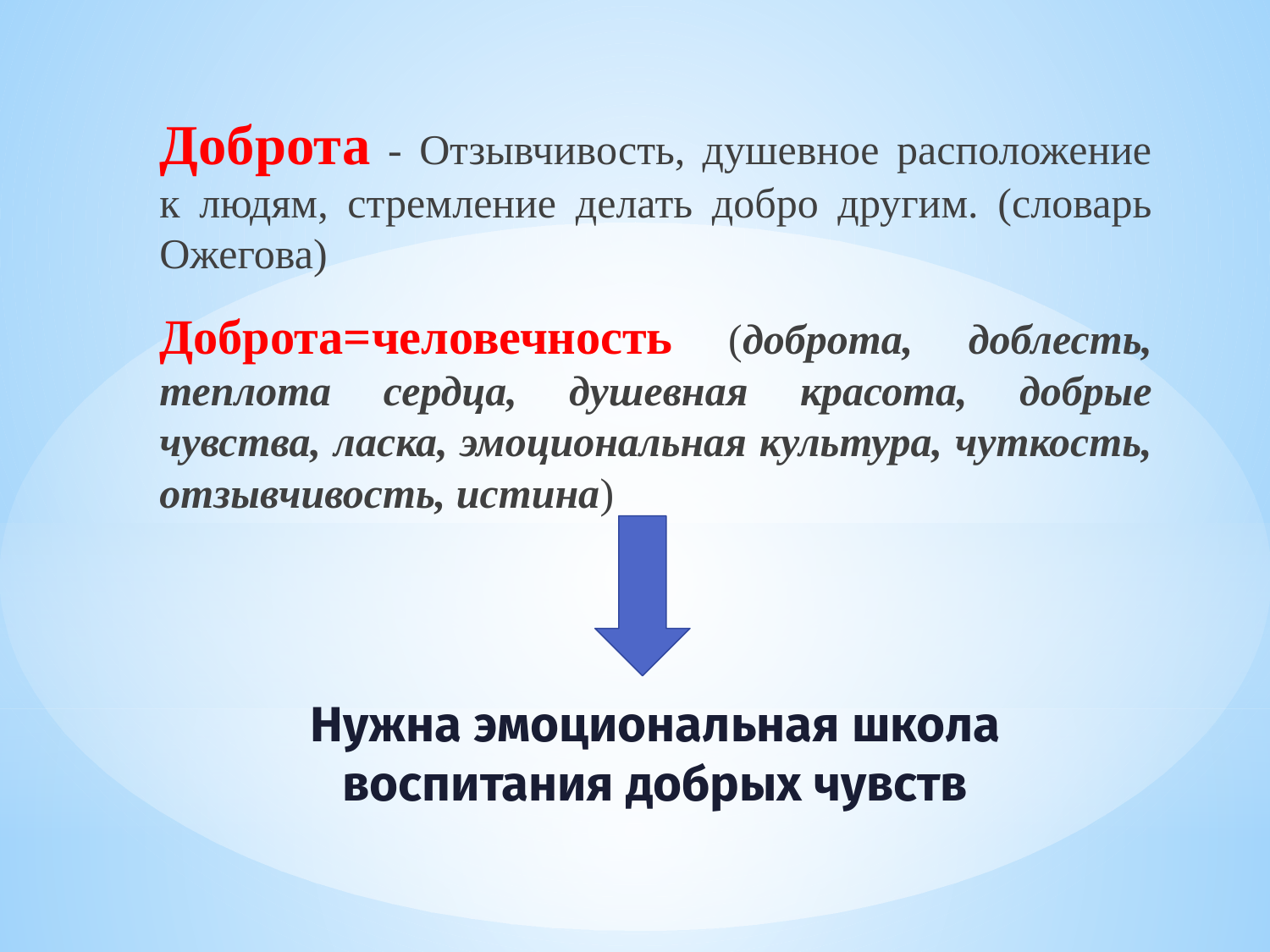

Доброта - Отзывчивость, душевное расположение к людям, стремление делать добро другим. (словарь Ожегова)
Доброта=человечность (доброта, доблесть, теплота сердца, душевная красота, добрые чувства, ласка, эмоциональная культура, чуткость, отзывчивость, истина)

# Нужна эмоциональная школа воспитания добрых чувств